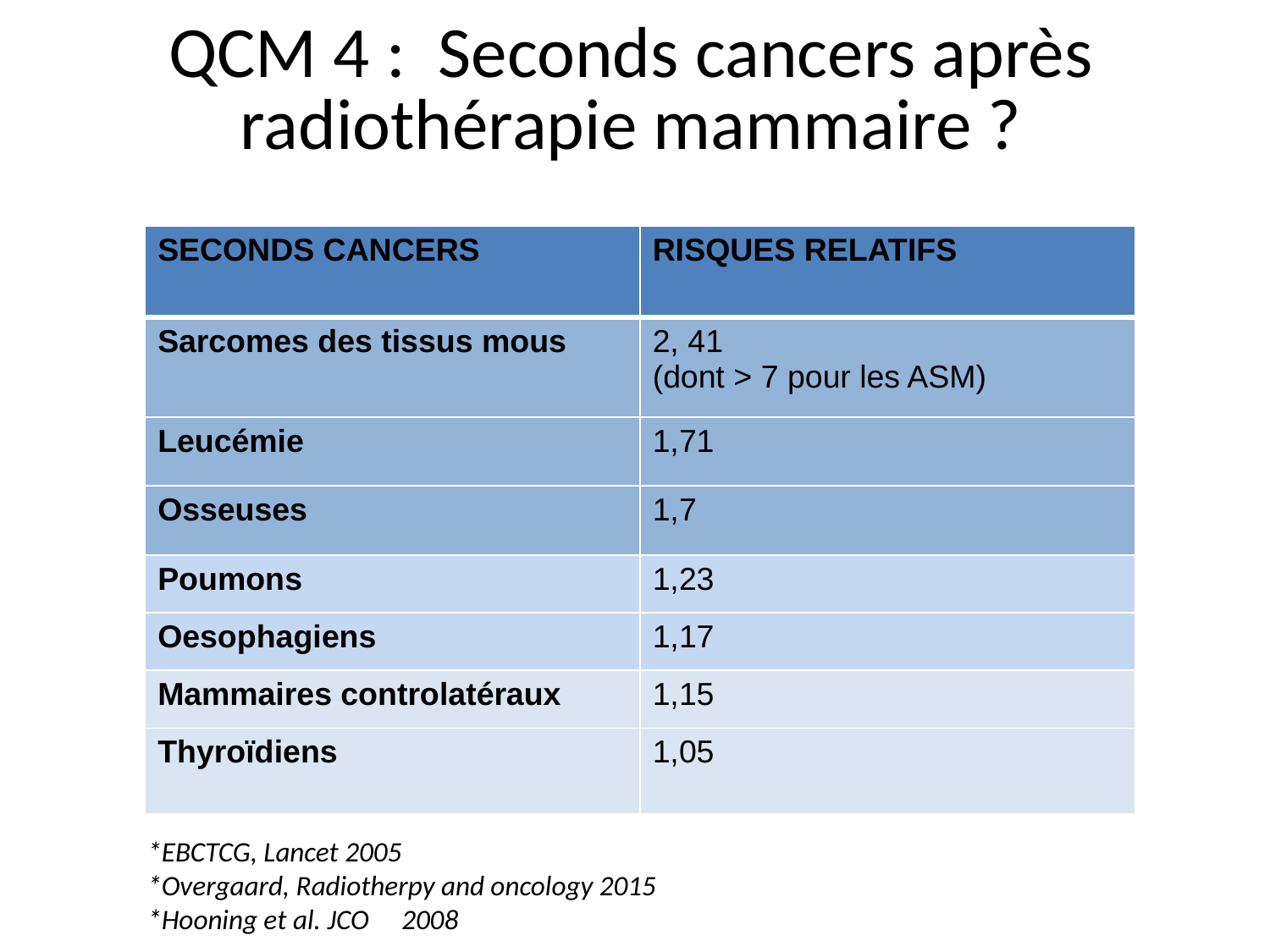

# QCM 4 :  Seconds cancers après radiothérapie mammaire ?
| SECONDS CANCERS | RISQUES RELATIFS |
| --- | --- |
| Sarcomes des tissus mous | 2, 41 (dont > 7 pour les ASM) |
| Leucémie | 1,71 |
| Osseuses | 1,7 |
| Poumons | 1,23 |
| Oesophagiens | 1,17 |
| Mammaires controlatéraux | 1,15 |
| Thyroïdiens | 1,05 |
*EBCTCG, Lancet 2005
*Overgaard, Radiotherpy and oncology 2015
*Hooning et al. JCO	2008